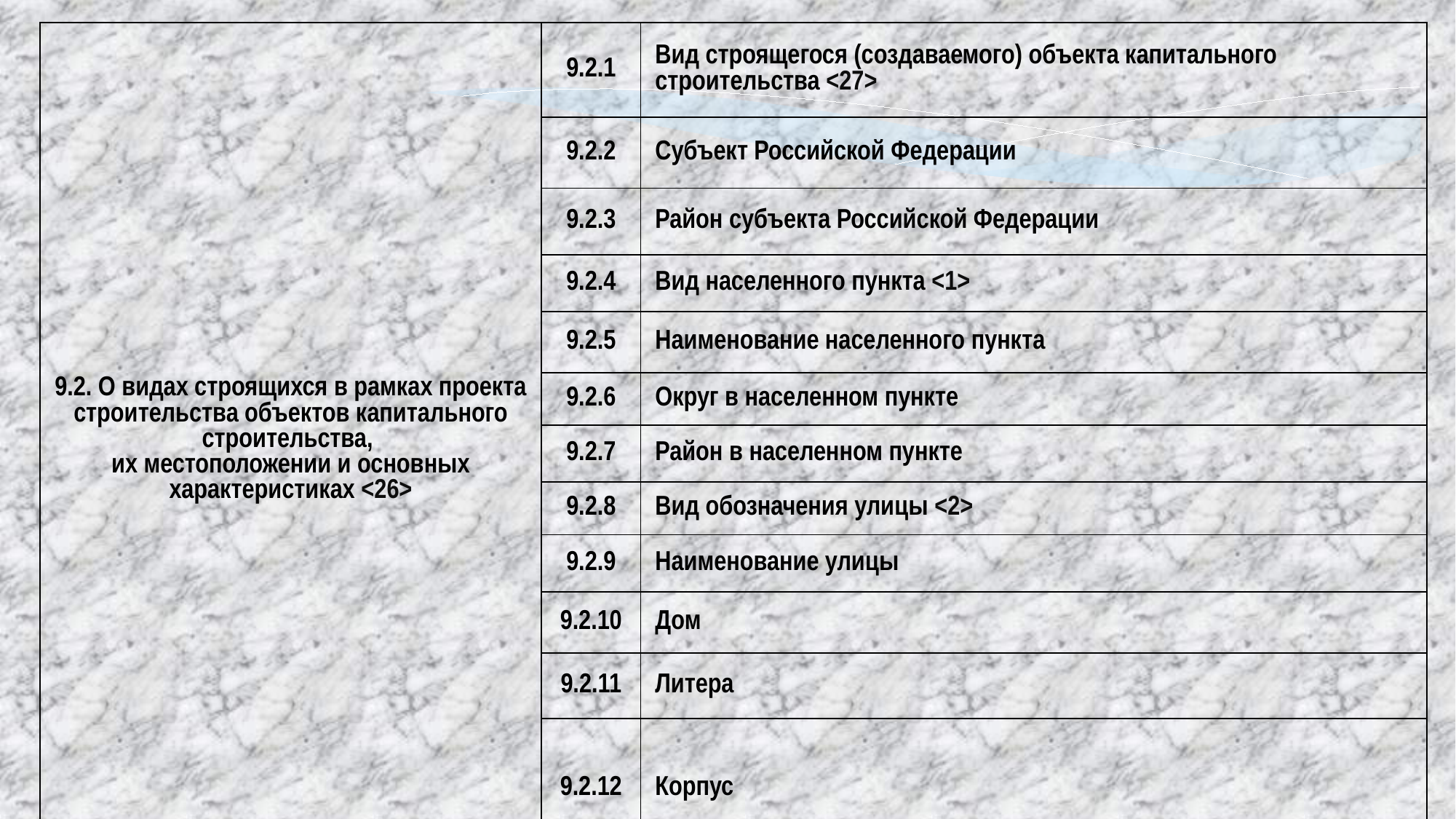

| 9.2. О видах строящихся в рамках проекта строительства объектов капитального строительства, их местоположении и основных характеристиках <26> | 9.2.1 | Вид строящегося (создаваемого) объекта капитального строительства <27> |
| --- | --- | --- |
|  | 9.2.2 | Субъект Российской Федерации |
|  | 9.2.3 | Район субъекта Российской Федерации |
|  | 9.2.4 | Вид населенного пункта <1> |
|  | 9.2.5 | Наименование населенного пункта |
|  | 9.2.6 | Округ в населенном пункте |
|  | 9.2.7 | Район в населенном пункте |
|  | 9.2.8 | Вид обозначения улицы <2> |
|  | 9.2.9 | Наименование улицы |
|  | 9.2.10 | Дом |
|  | 9.2.11 | Литера |
|  | 9.2.12 | Корпус |